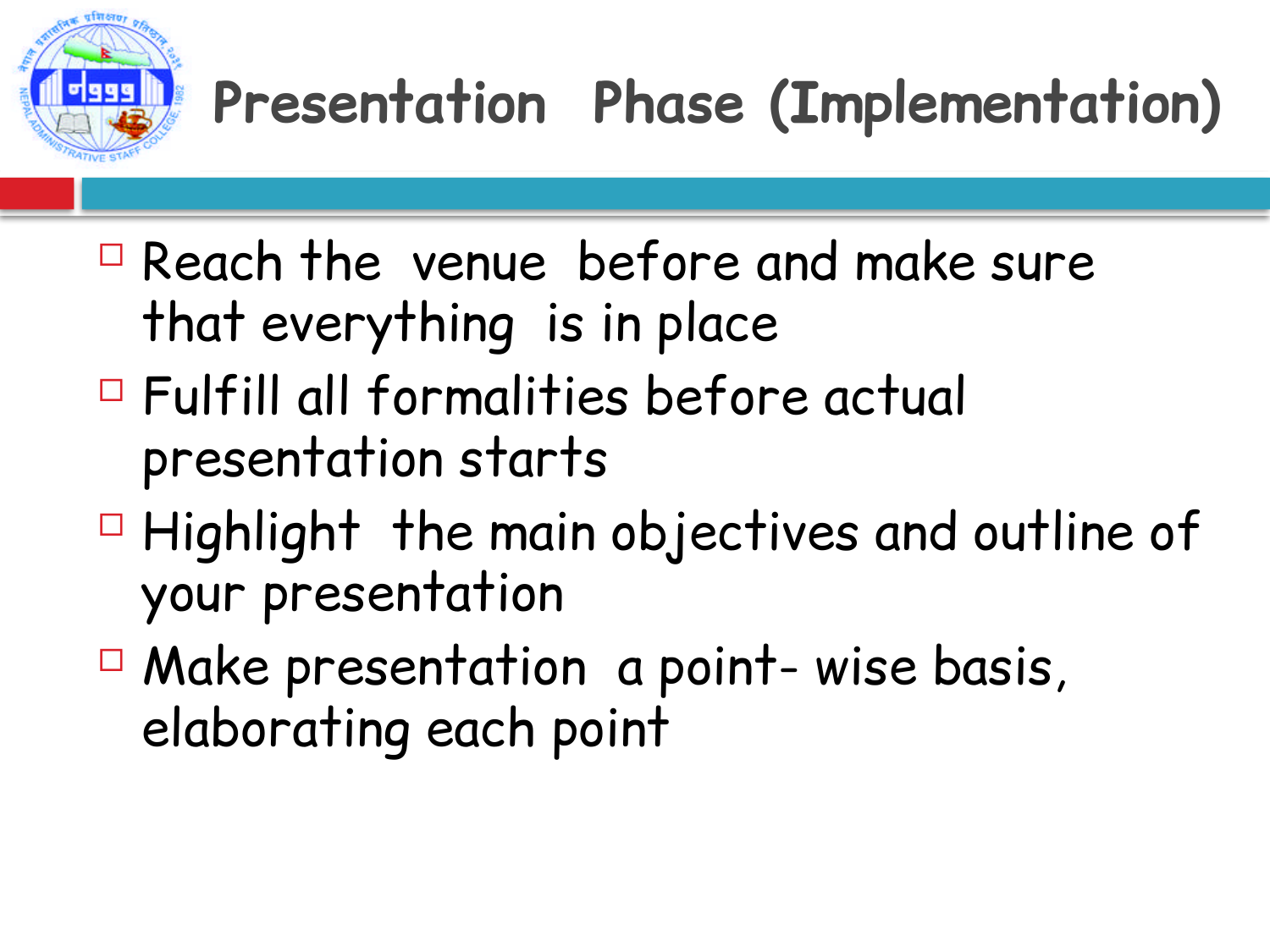

# Presentation  Phase (Implementation)
Reach the  venue  before and make sure that everything  is in place
Fulfill all formalities before actual presentation starts
Highlight  the main objectives and outline of your presentation
Make presentation  a point- wise basis, elaborating each point